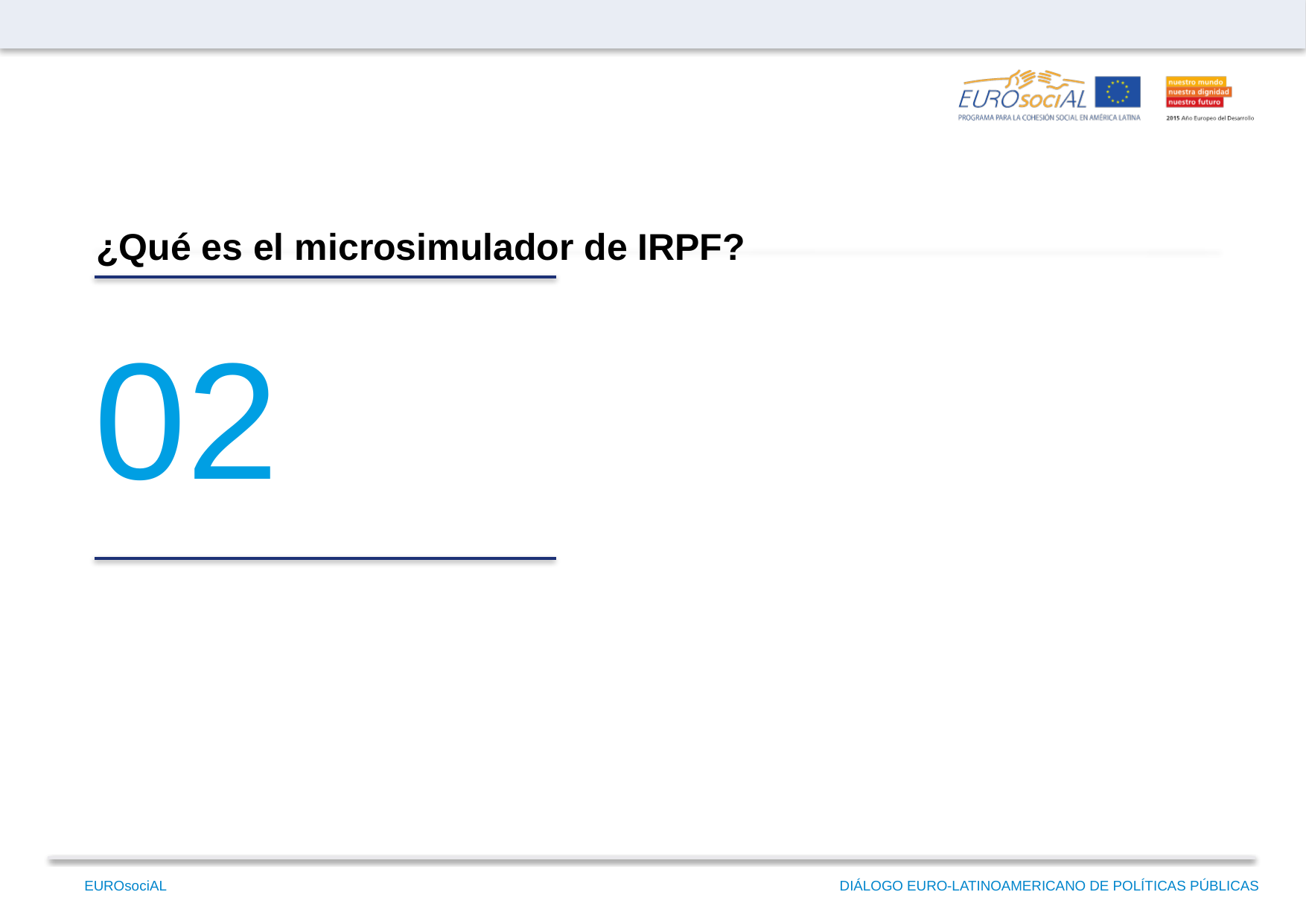

¿Qué es el microsimulador de IRPF?
02